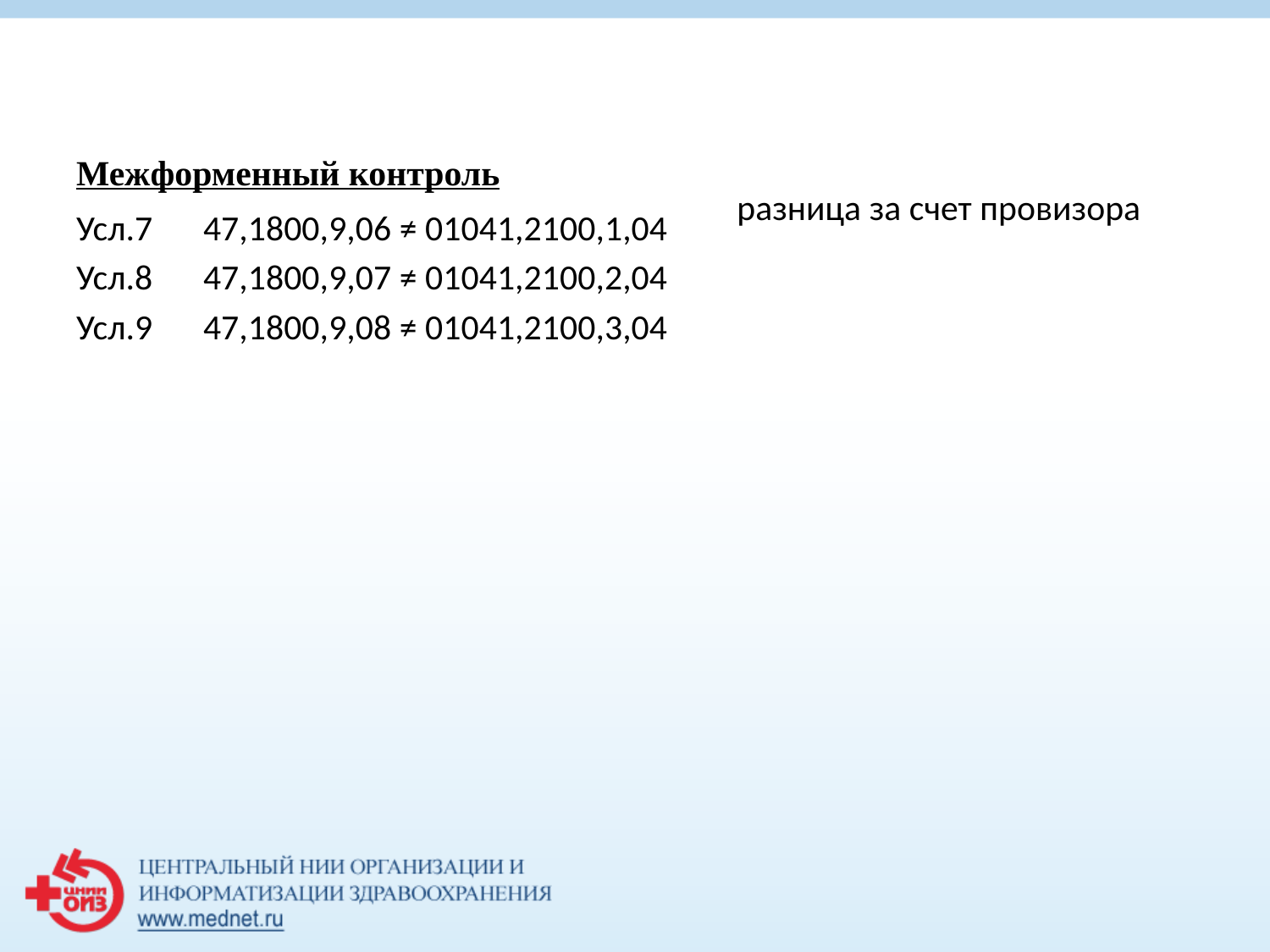

# Межформенный контроль
разница за счет провизора
Усл.7 	47,1800,9,06 ≠ 01041,2100,1,04
Усл.8 	47,1800,9,07 ≠ 01041,2100,2,04
Усл.9 	47,1800,9,08 ≠ 01041,2100,3,04